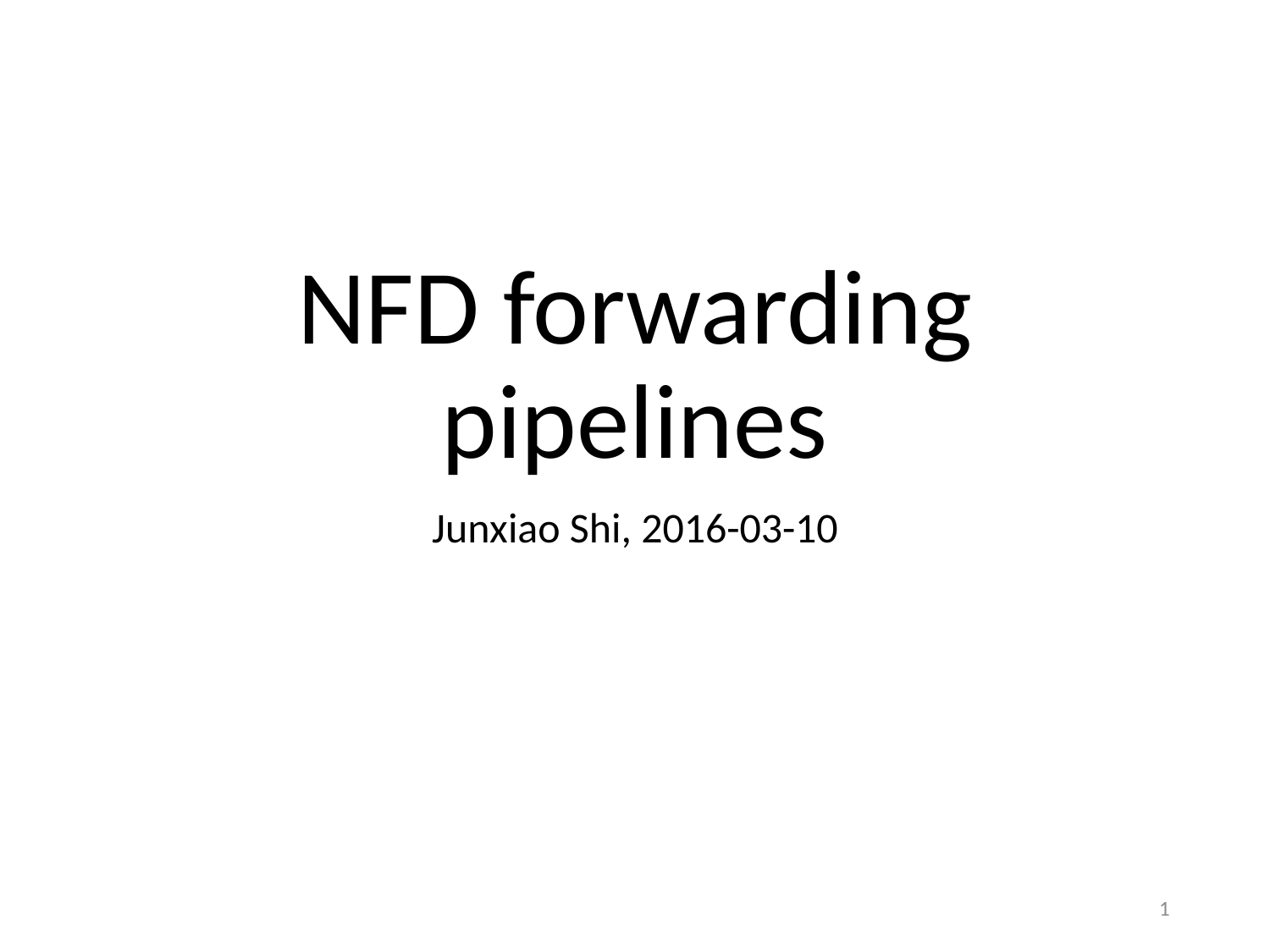

# NFD forwarding pipelines
Junxiao Shi, 2016-03-10
1